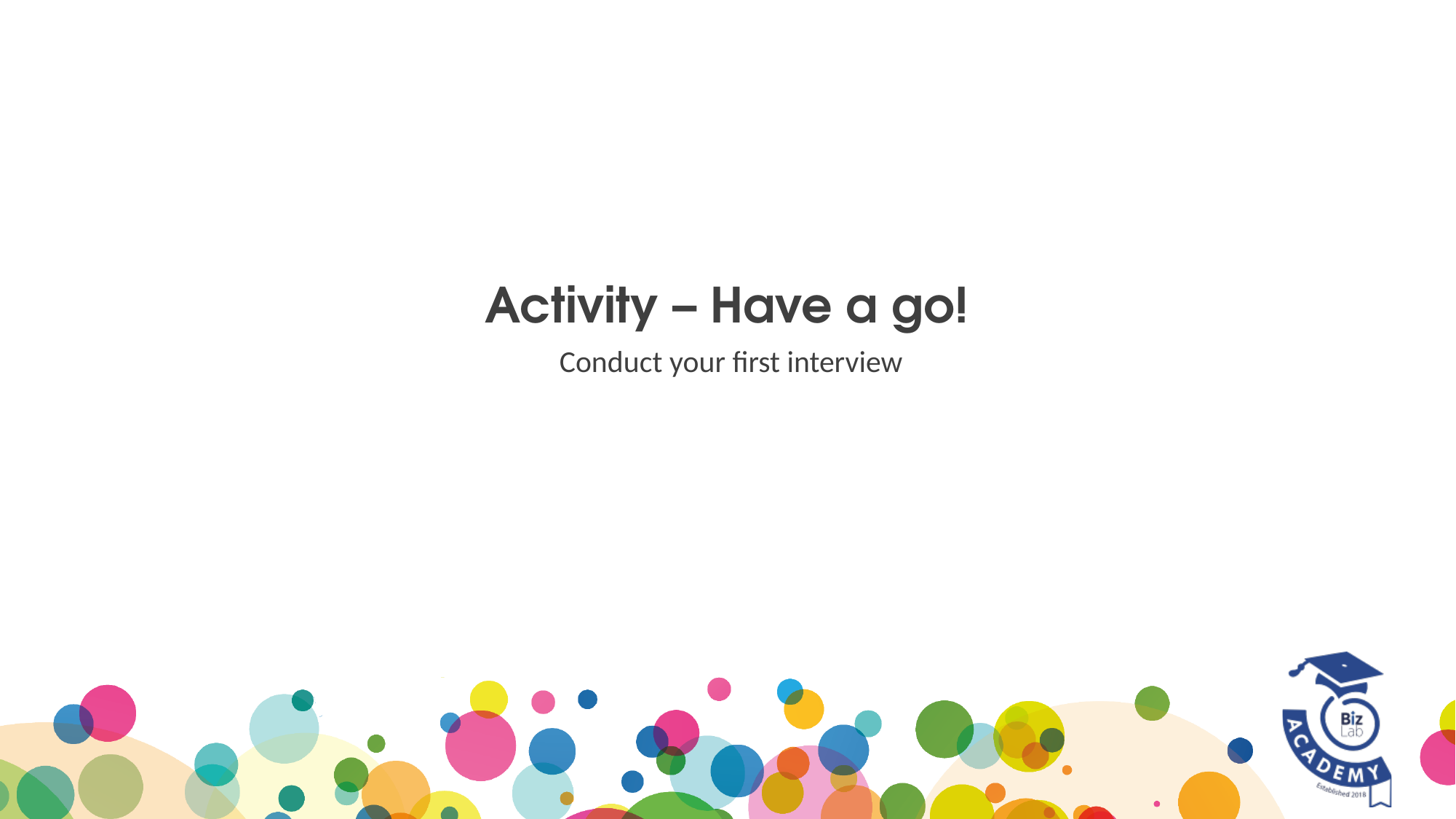

# Activity – Have a go!
Conduct your first interview